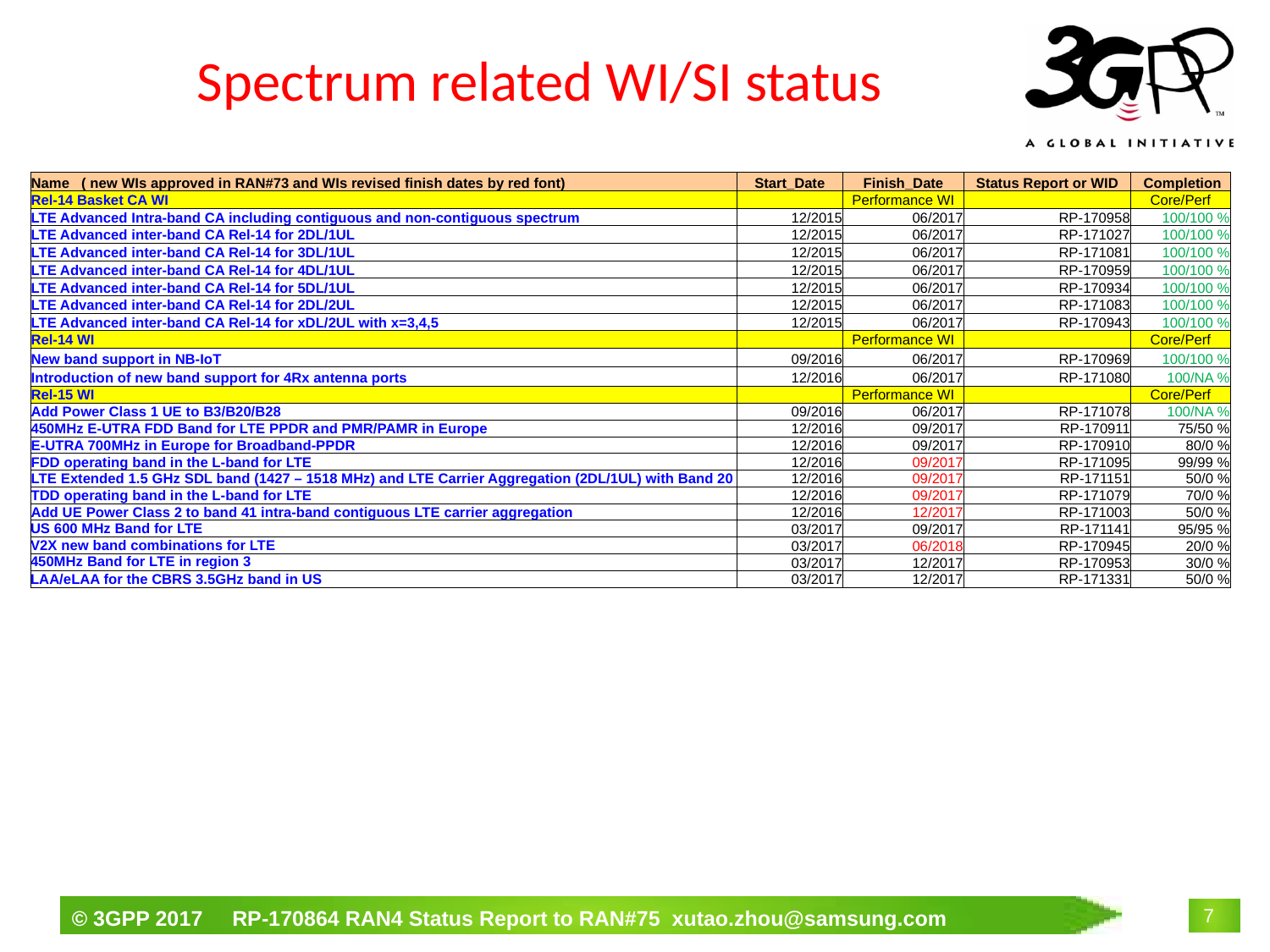

# Spectrum related WI/SI status
| Name ( new WIs approved in RAN#73 and WIs revised finish dates by red font) | Start\_Date | Finish\_Date | Status Report or WID | Completion |
| --- | --- | --- | --- | --- |
| Rel-14 Basket CA WI |  | Performance WI |  | Core/Perf |
| LTE Advanced Intra-band CA including contiguous and non-contiguous spectrum | 12/2015 | 06/2017 | RP-170958 | 100/100 % |
| LTE Advanced inter-band CA Rel-14 for 2DL/1UL | 12/2015 | 06/2017 | RP-171027 | 100/100 % |
| LTE Advanced inter-band CA Rel-14 for 3DL/1UL | 12/2015 | 06/2017 | RP-171081 | 100/100 % |
| LTE Advanced inter-band CA Rel-14 for 4DL/1UL | 12/2015 | 06/2017 | RP-170959 | 100/100 % |
| LTE Advanced inter-band CA Rel-14 for 5DL/1UL | 12/2015 | 06/2017 | RP-170934 | 100/100 % |
| LTE Advanced inter-band CA Rel-14 for 2DL/2UL | 12/2015 | 06/2017 | RP-171083 | 100/100 % |
| LTE Advanced inter-band CA Rel-14 for xDL/2UL with x=3,4,5 | 12/2015 | 06/2017 | RP-170943 | 100/100 % |
| Rel-14 WI |  | Performance WI |  | Core/Perf |
| New band support in NB-IoT | 09/2016 | 06/2017 | RP-170969 | 100/100 % |
| Introduction of new band support for 4Rx antenna ports | 12/2016 | 06/2017 | RP-171080 | 100/NA % |
| Rel-15 WI |  | Performance WI |  | Core/Perf |
| Add Power Class 1 UE to B3/B20/B28 | 09/2016 | 06/2017 | RP-171078 | 100/NA % |
| 450MHz E-UTRA FDD Band for LTE PPDR and PMR/PAMR in Europe | 12/2016 | 09/2017 | RP-170911 | 75/50 % |
| E-UTRA 700MHz in Europe for Broadband-PPDR | 12/2016 | 09/2017 | RP-170910 | 80/0 % |
| FDD operating band in the L-band for LTE | 12/2016 | 09/2017 | RP-171095 | 99/99 % |
| LTE Extended 1.5 GHz SDL band (1427 – 1518 MHz) and LTE Carrier Aggregation (2DL/1UL) with Band 20 | 12/2016 | 09/2017 | RP-171151 | 50/0 % |
| TDD operating band in the L-band for LTE | 12/2016 | 09/2017 | RP-171079 | 70/0 % |
| Add UE Power Class 2 to band 41 intra-band contiguous LTE carrier aggregation | 12/2016 | 12/2017 | RP-171003 | 50/0 % |
| US 600 MHz Band for LTE | 03/2017 | 09/2017 | RP-171141 | 95/95 % |
| V2X new band combinations for LTE | 03/2017 | 06/2018 | RP-170945 | 20/0 % |
| 450MHz Band for LTE in region 3 | 03/2017 | 12/2017 | RP-170953 | 30/0 % |
| LAA/eLAA for the CBRS 3.5GHz band in US | 03/2017 | 12/2017 | RP-171331 | 50/0 % |